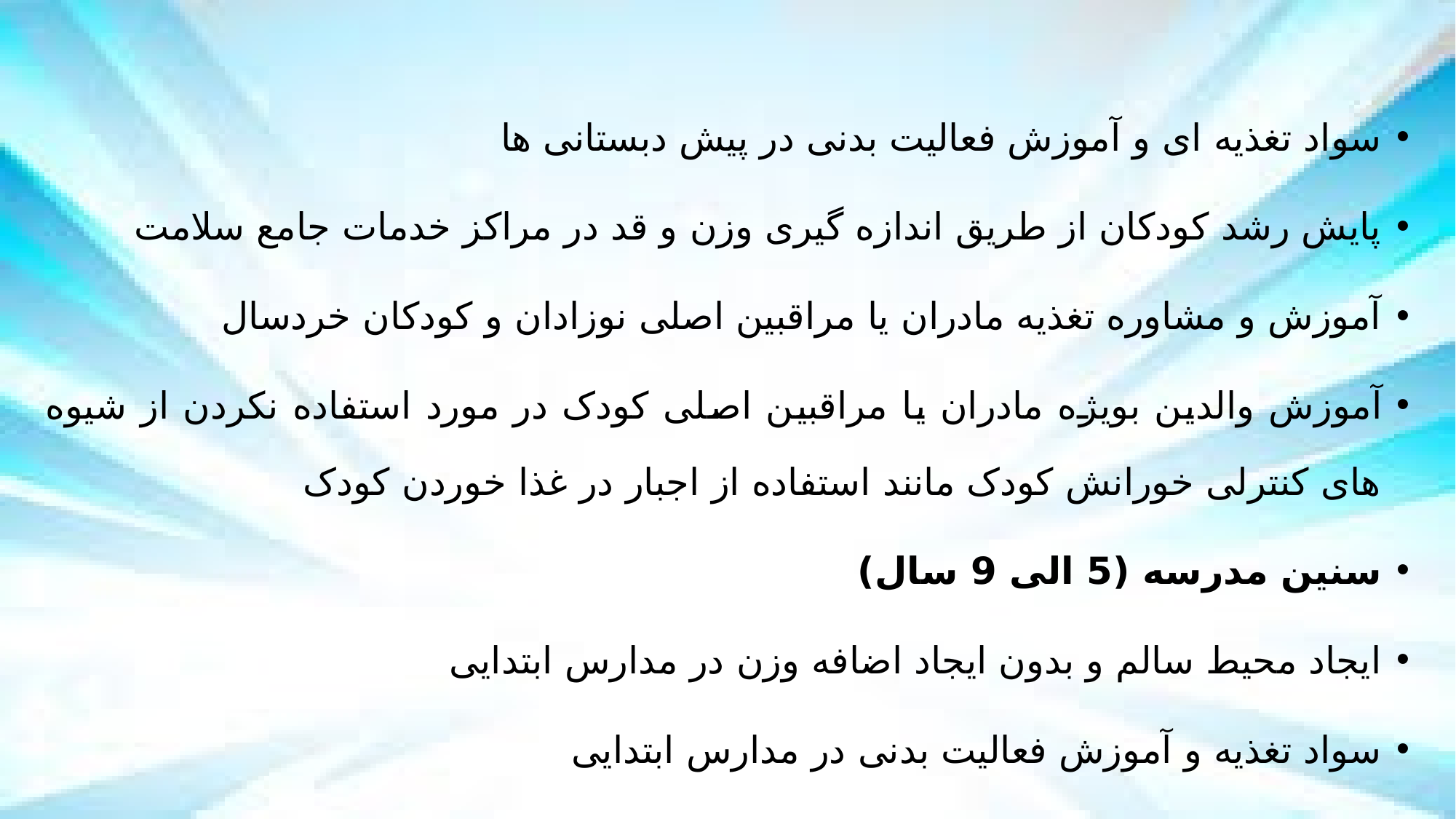

سواد تغذیه ای و آموزش فعالیت بدنی در پیش دبستانی ها
پایش رشد کودکان از طریق اندازه گیری وزن و قد در مراکز خدمات جامع سلامت
آموزش و مشاوره تغذیه مادران یا مراقبین اصلی نوزادان و کودکان خردسال
آموزش والدین بویژه مادران یا مراقبین اصلی کودک در مورد استفاده نکردن از شیوه های کنترلی خورانش کودک مانند استفاده از اجبار در غذا خوردن کودک
سنین مدرسه (5 الی 9 سال)
ایجاد محیط سالم و بدون ایجاد اضافه وزن در مدارس ابتدایی
سواد تغذیه و آموزش فعالیت بدنی در مدارس ابتدایی